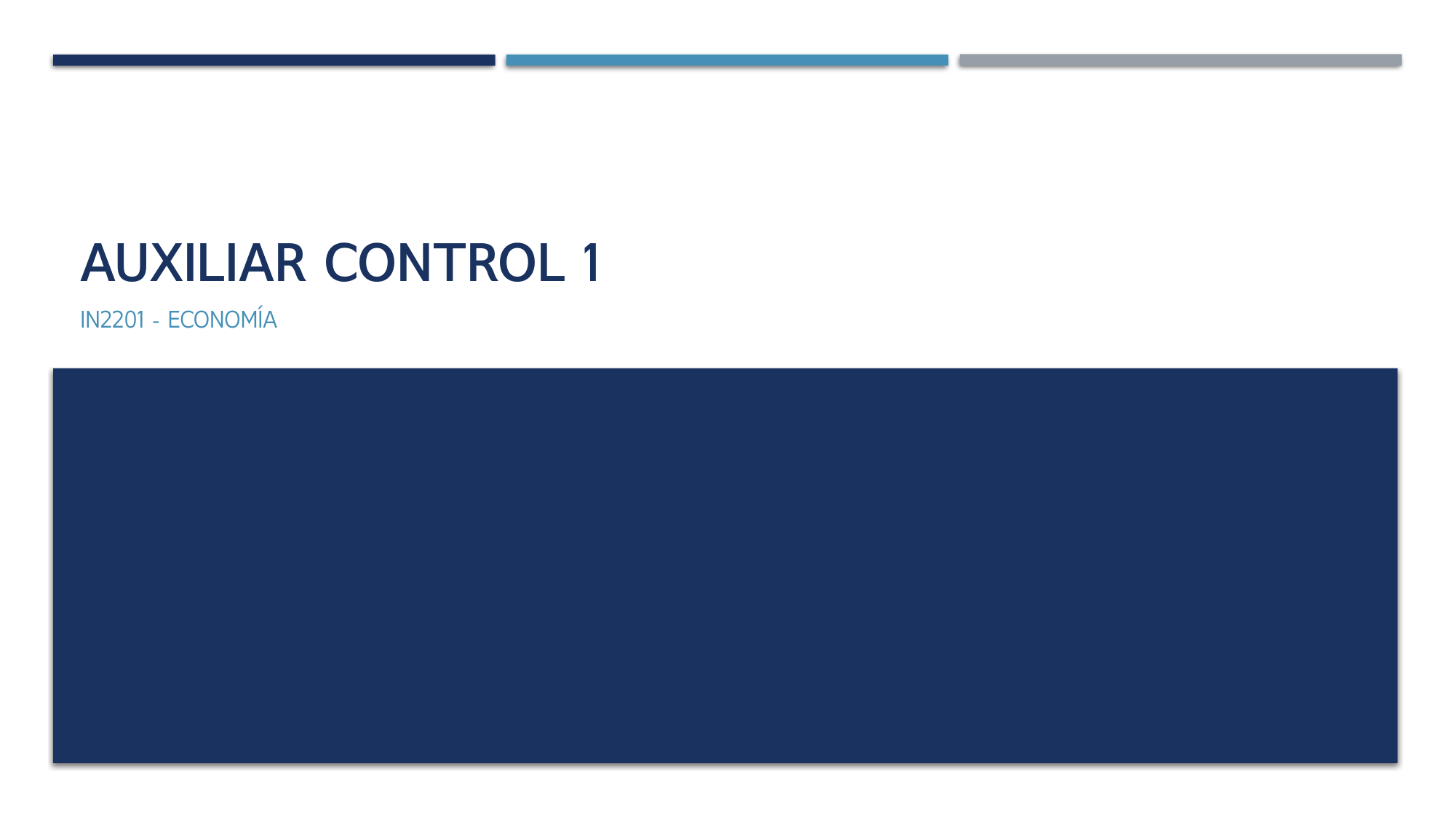

# Auxiliar Control 1
IN2201 - Economía